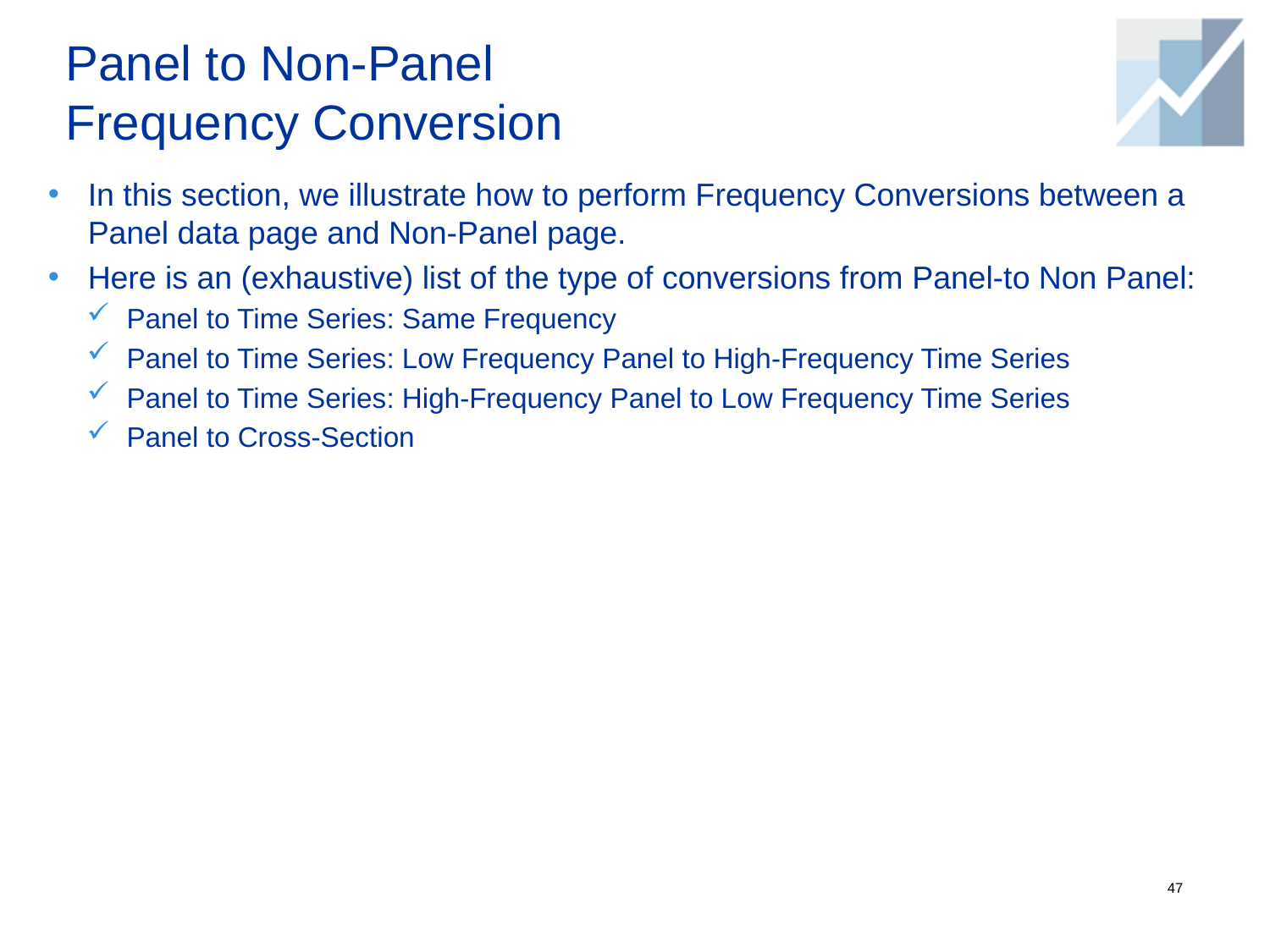

# Panel to Non-Panel Frequency Conversion
In this section, we illustrate how to perform Frequency Conversions between a Panel data page and Non-Panel page.
Here is an (exhaustive) list of the type of conversions from Panel-to Non Panel:
Panel to Time Series: Same Frequency
Panel to Time Series: Low Frequency Panel to High-Frequency Time Series
Panel to Time Series: High-Frequency Panel to Low Frequency Time Series
Panel to Cross-Section

47